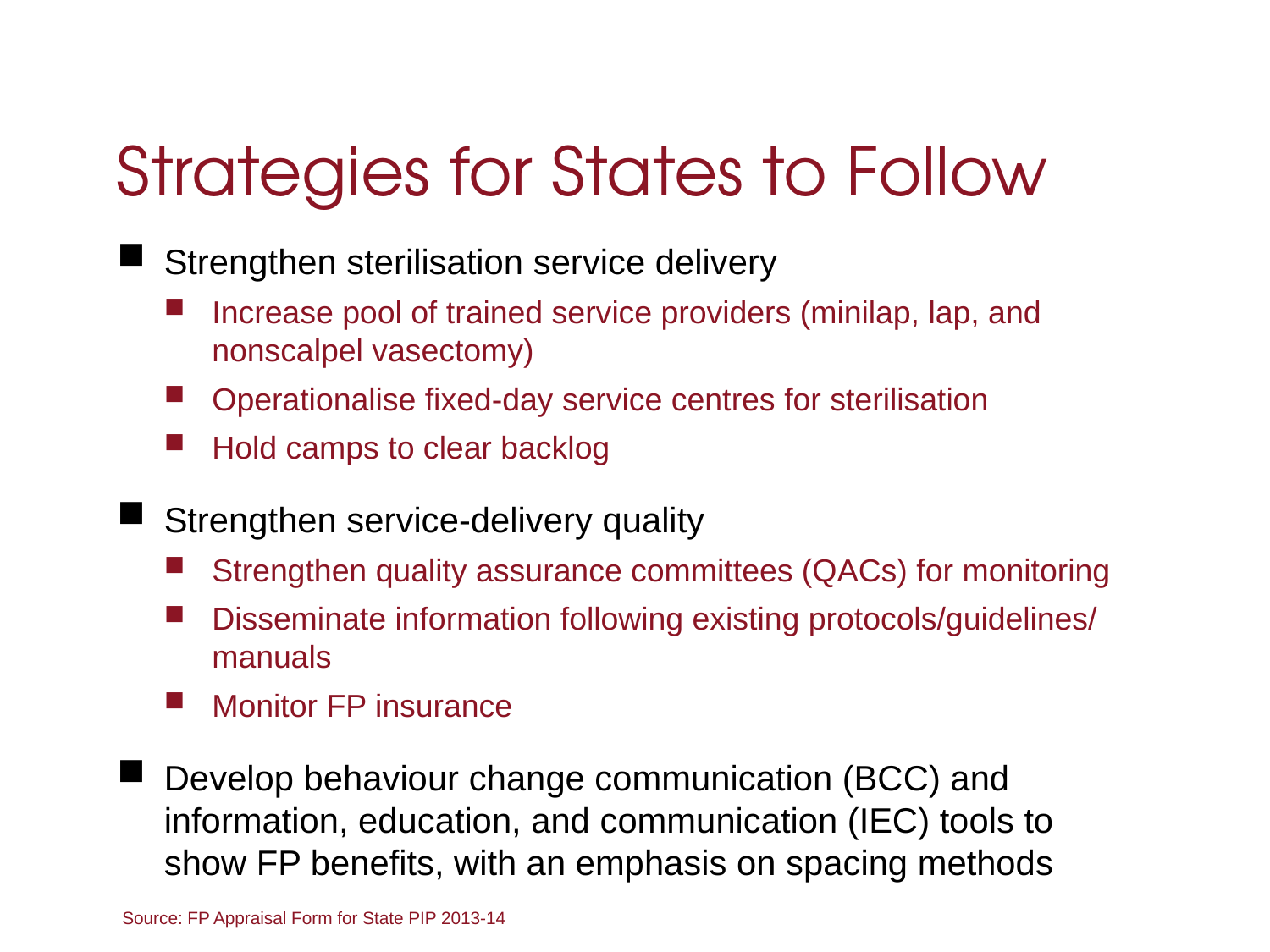

# Strategies for States to Follow
Strengthen sterilisation service delivery
Increase pool of trained service providers (minilap, lap, and nonscalpel vasectomy)
Operationalise fixed-day service centres for sterilisation
Hold camps to clear backlog
Strengthen service-delivery quality
Strengthen quality assurance committees (QACs) for monitoring
Disseminate information following existing protocols/guidelines/ manuals
Monitor FP insurance
Develop behaviour change communication (BCC) and information, education, and communication (IEC) tools to show FP benefits, with an emphasis on spacing methods

Source: FP Appraisal Form for State PIP 2013-14